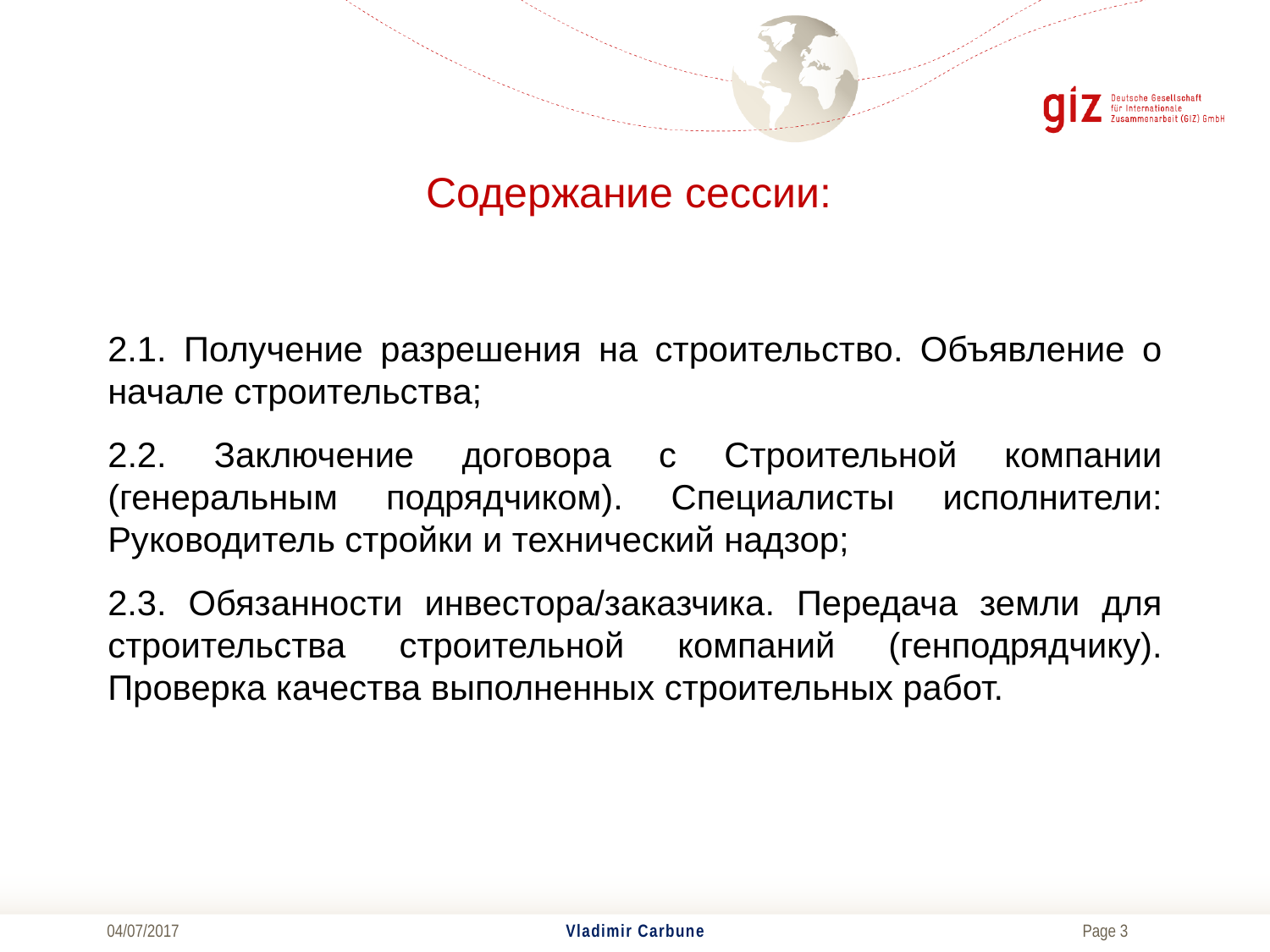

# Содержание сессии:
2.1. Получение разрешения на строительство. Объявление о начале строительства;
2.2. Заключение договора с Строительной компании (генеральным подрядчиком). Специалисты исполнители: Руководитель стройки и технический надзор;
2.3. Обязанности инвестора/заказчика. Передача земли для строительства строительной компаний (генподрядчику). Проверка качества выполненных строительных работ.

04/07/2017
Vladimir Carbune